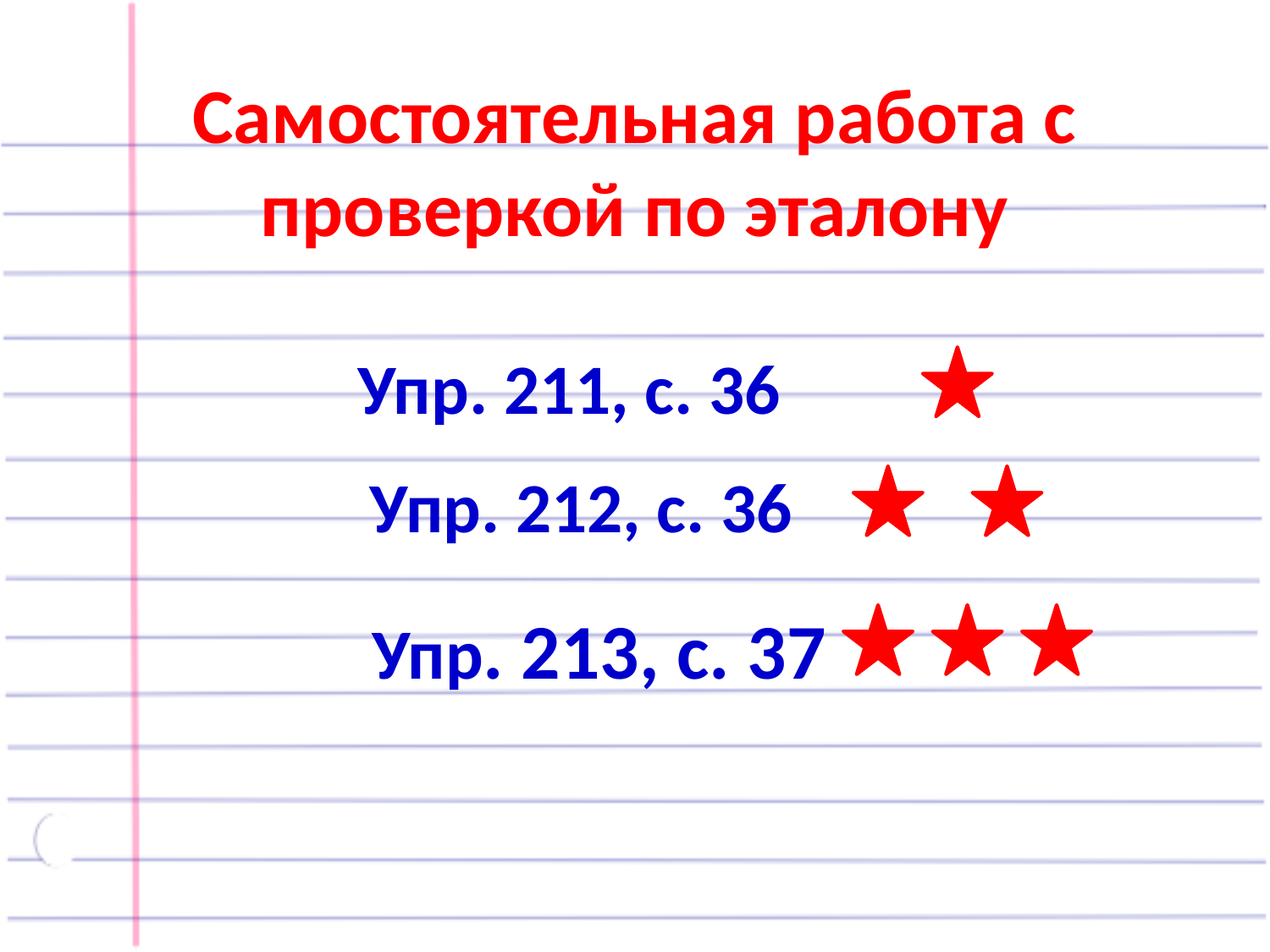

Самостоятельная работа с проверкой по эталону
                  Упр. 211, с. 36

Упр. 212, с. 36

Упр. 213, с. 37